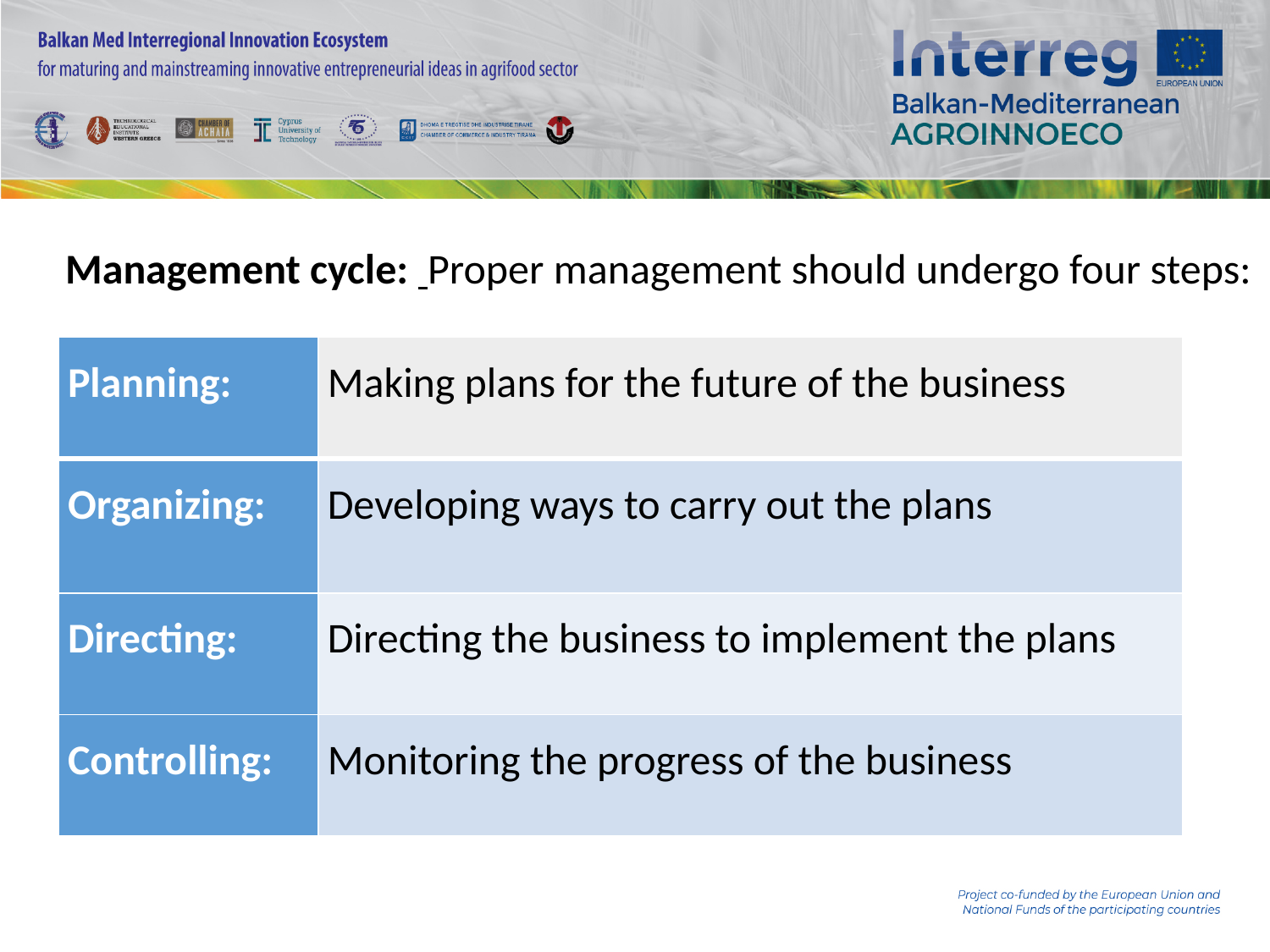

Management cycle:  Proper management should undergo four steps:

| Planning: | Making plans for the future of the business |
| --- | --- |
| Organizing: | Developing ways to carry out the plans |
| Directing: | Directing the business to implement the plans |
| Controlling: | Monitoring the progress of the business |